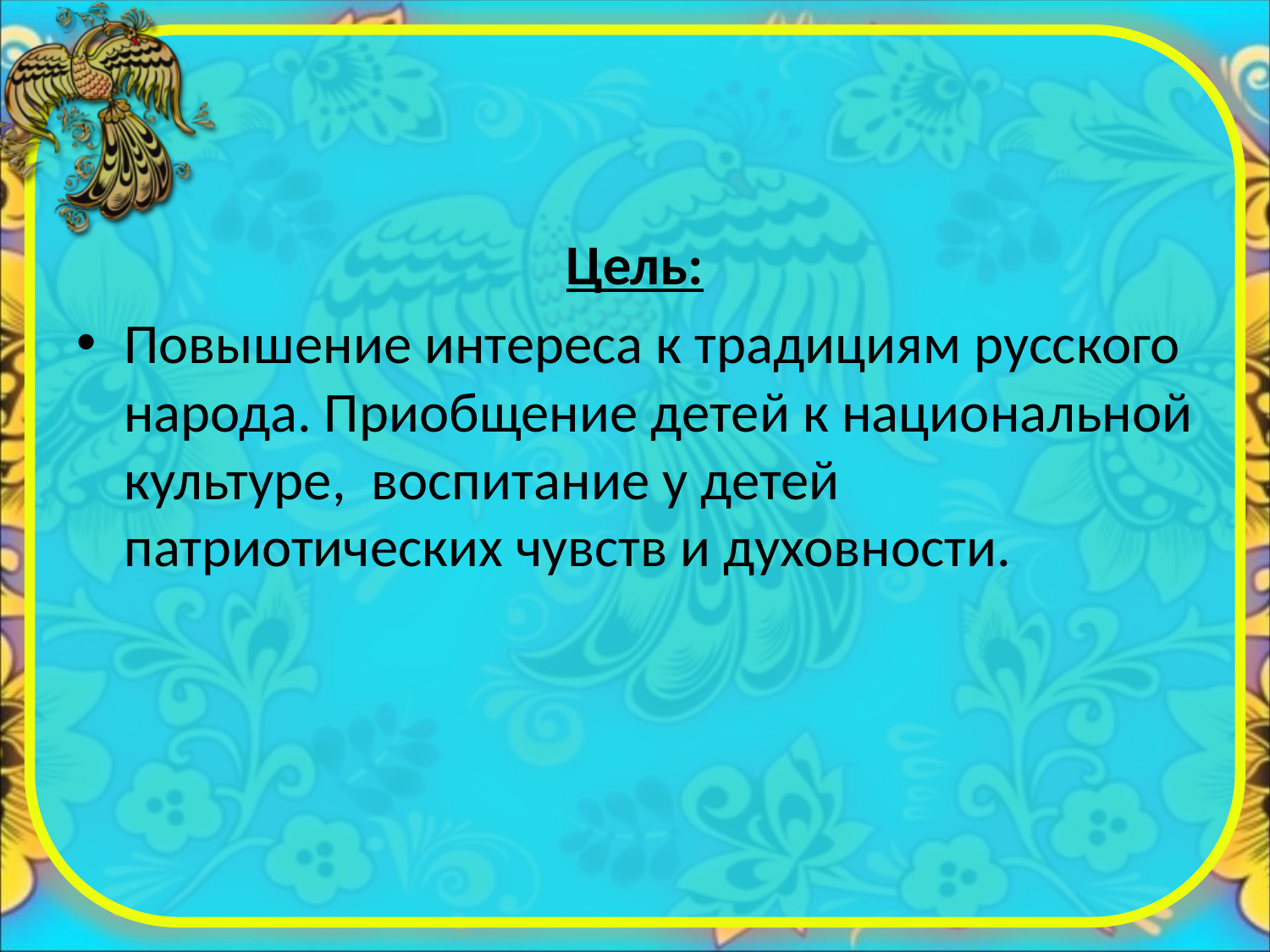

Цель:
Повышение интереса к традициям русского народа. Приобщение детей к национальной культуре,  воспитание у детей патриотических чувств и духовности.